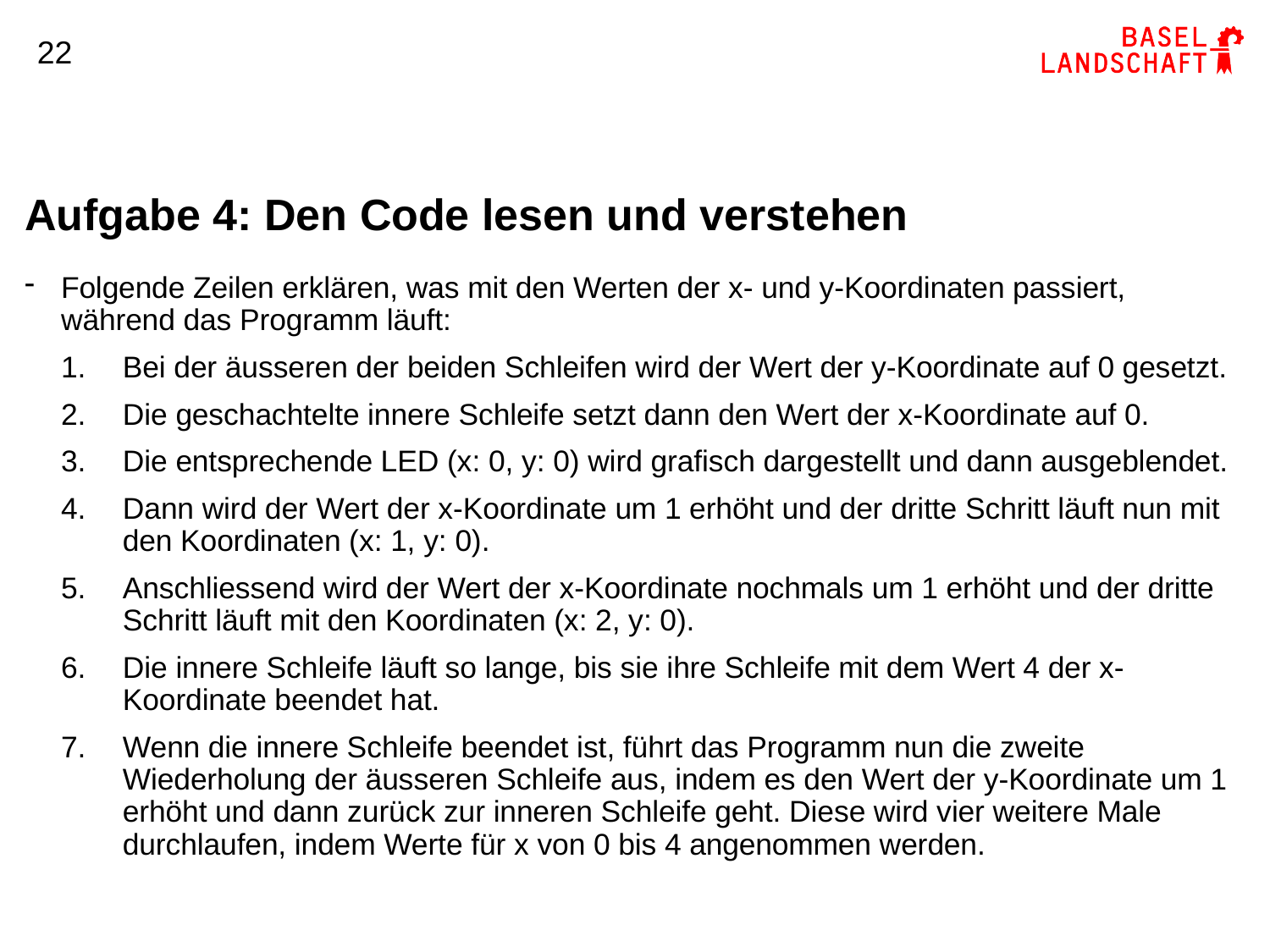

22
# Aufgabe 4: Den Code lesen und verstehen
Folgende Zeilen erklären, was mit den Werten der x- und y-Koordinaten passiert, während das Programm läuft:
Bei der äusseren der beiden Schleifen wird der Wert der y-Koordinate auf 0 gesetzt.
Die geschachtelte innere Schleife setzt dann den Wert der x-Koordinate auf 0.
Die entsprechende LED (x: 0, y: 0) wird grafisch dargestellt und dann ausgeblendet.
Dann wird der Wert der x-Koordinate um 1 erhöht und der dritte Schritt läuft nun mit den Koordinaten (x: 1, y: 0).
Anschliessend wird der Wert der x-Koordinate nochmals um 1 erhöht und der dritte Schritt läuft mit den Koordinaten (x: 2, y: 0).
Die innere Schleife läuft so lange, bis sie ihre Schleife mit dem Wert 4 der x-Koordinate beendet hat.
Wenn die innere Schleife beendet ist, führt das Programm nun die zweite Wiederholung der äusseren Schleife aus, indem es den Wert der y-Koordinate um 1 erhöht und dann zurück zur inneren Schleife geht. Diese wird vier weitere Male durchlaufen, indem Werte für x von 0 bis 4 angenommen werden.